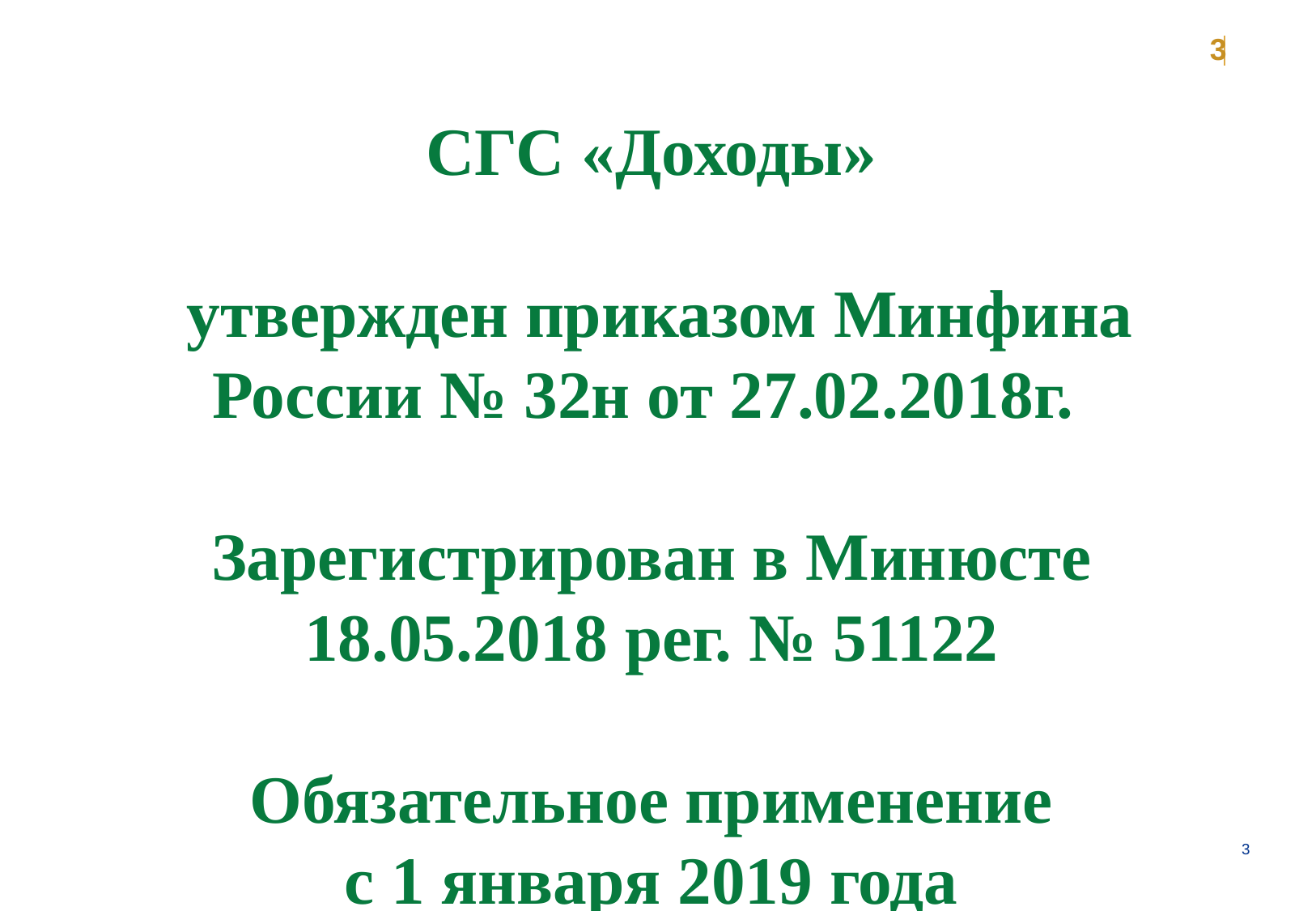

3
СГС «Доходы»

 утвержден приказом Минфина России № 32н от 27.02.2018г.

Зарегистрирован в Минюсте 18.05.2018 рег. № 51122

Обязательное применение
с 1 января 2019 года